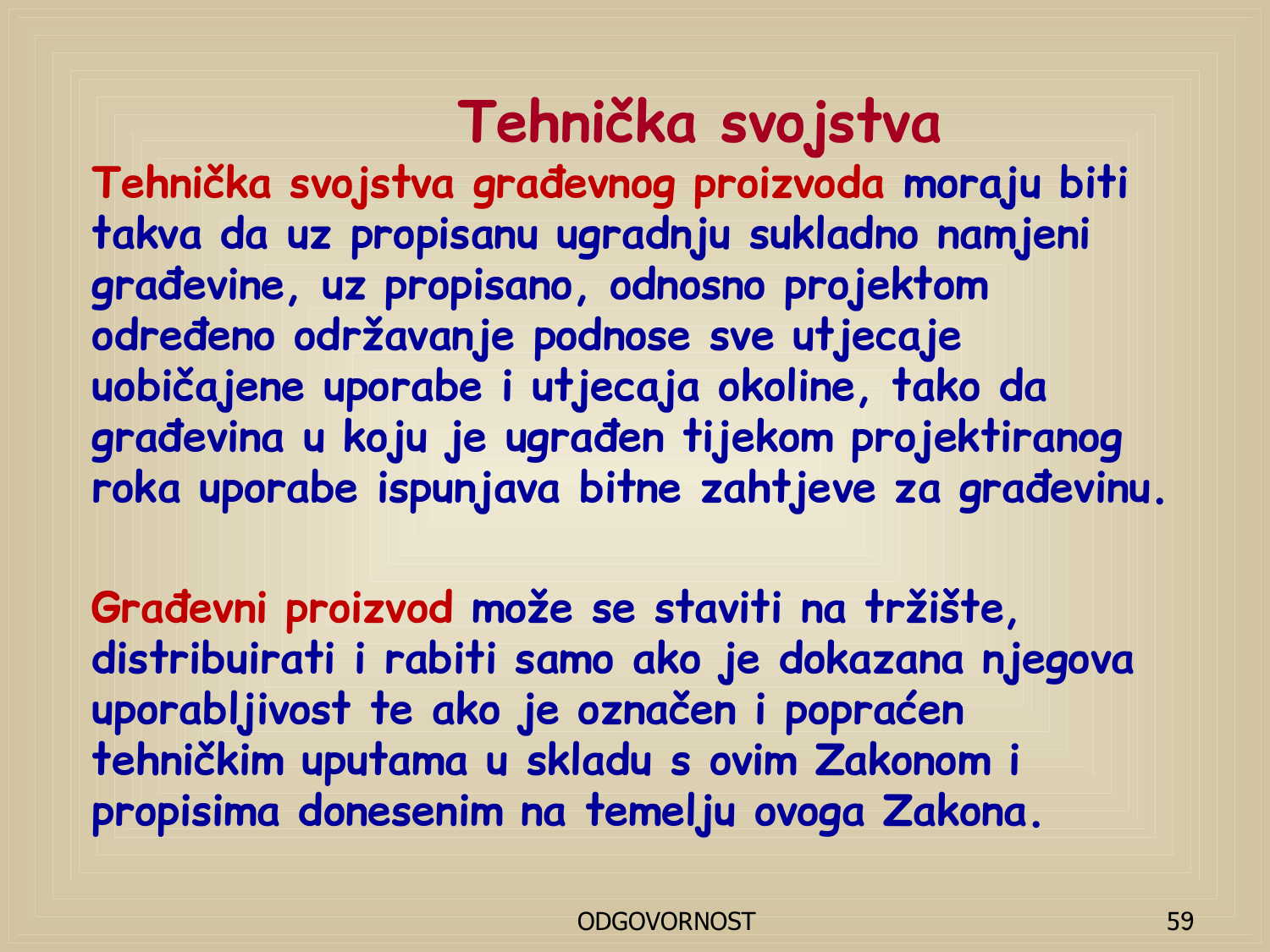

# Tehnička svojstva
Tehnička svojstva građevnog proizvoda moraju biti takva da uz propisanu ugradnju sukladno namjeni građevine, uz propisano, odnosno projektom određeno održavanje podnose sve utjecaje uobičajene uporabe i utjecaja okoline, tako da građevina u koju je ugrađen tijekom projektiranog roka uporabe ispunjava bitne zahtjeve za građevinu.

Građevni proizvod može se staviti na tržište, distribuirati i rabiti samo ako je dokazana njegova uporabljivost te ako je označen i popraćen tehničkim uputama u skladu s ovim Zakonom i propisima donesenim na temelju ovoga Zakona.
ODGOVORNOST
59